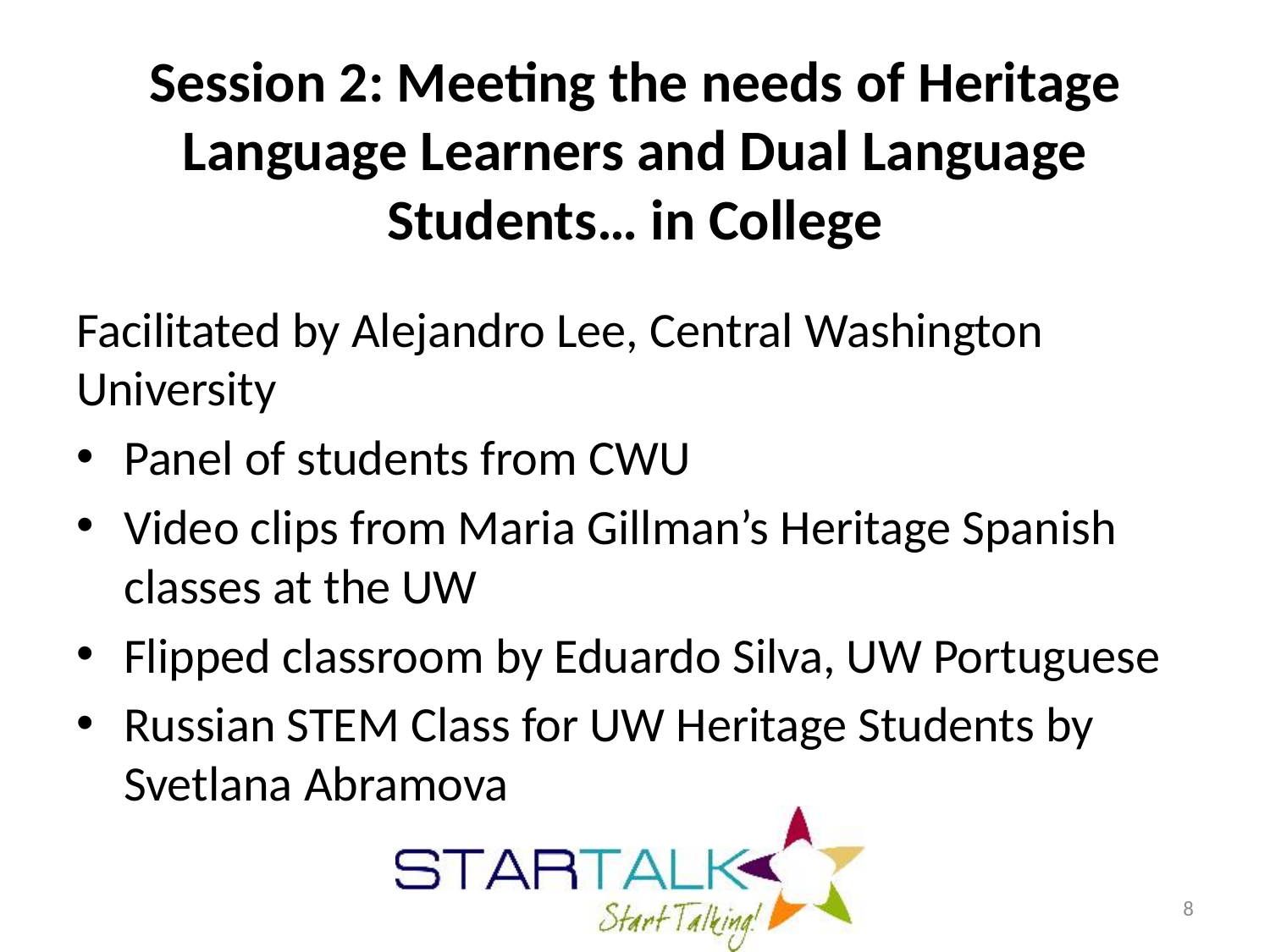

# Session 2: Meeting the needs of Heritage Language Learners and Dual Language Students… in College

Facilitated by Alejandro Lee, Central Washington University
Panel of students from CWU
Video clips from Maria Gillman’s Heritage Spanish classes at the UW
Flipped classroom by Eduardo Silva, UW Portuguese
Russian STEM Class for UW Heritage Students by Svetlana Abramova
8